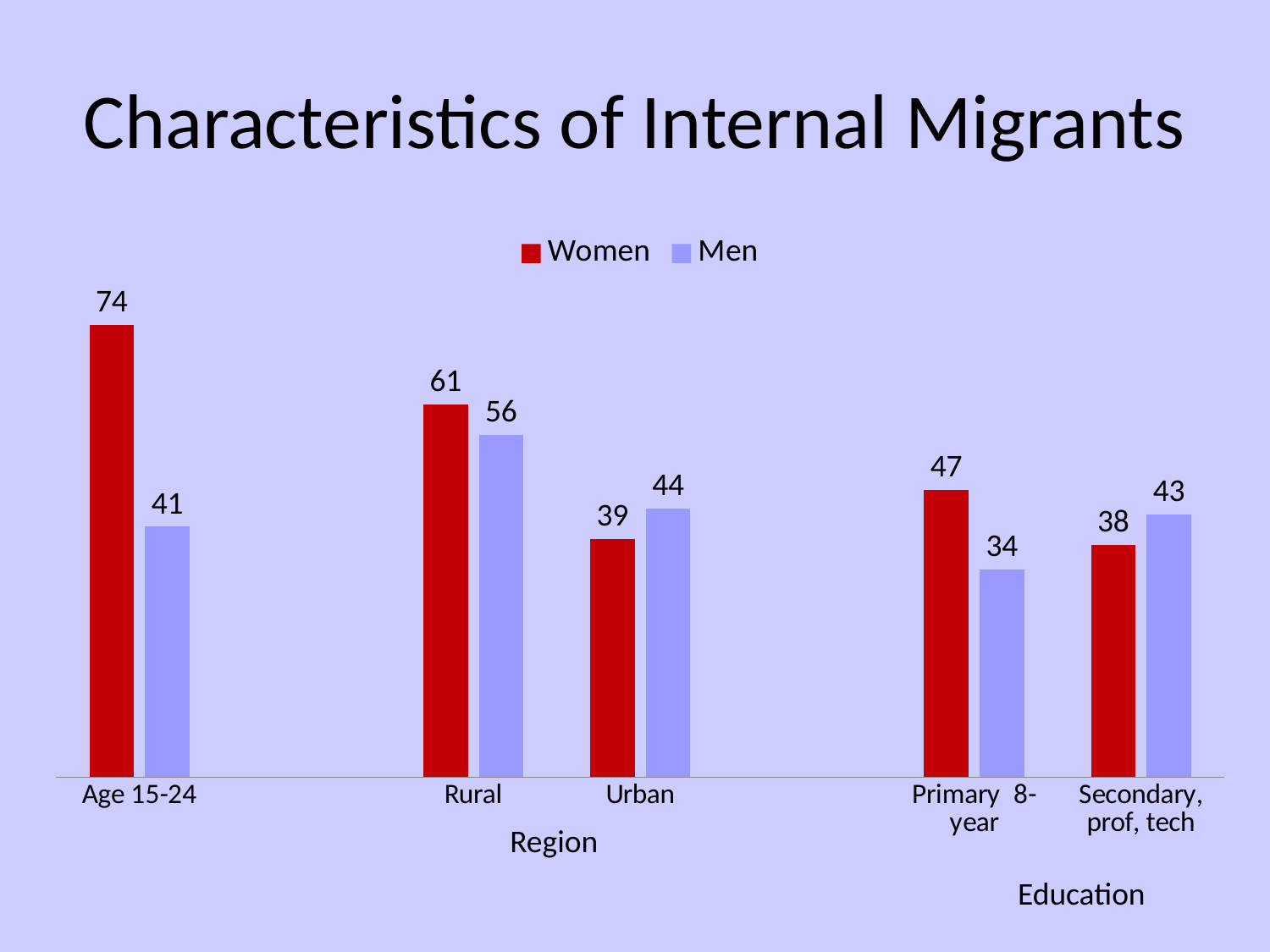

# Characteristics of Internal Migrants

### Chart

| Category | Women | Men |
|---|---|---|
| Age 15-24 | 74.0 | 41.0 |
|  | None | None |
| Rural | 61.0 | 56.0 |
| Urban | 39.0 | 44.0 |
|  | None | None |
| Primary  8-year | 47.0 | 34.0 |
| Secondary, prof, tech | 38.0 | 43.0 |
Region
Education